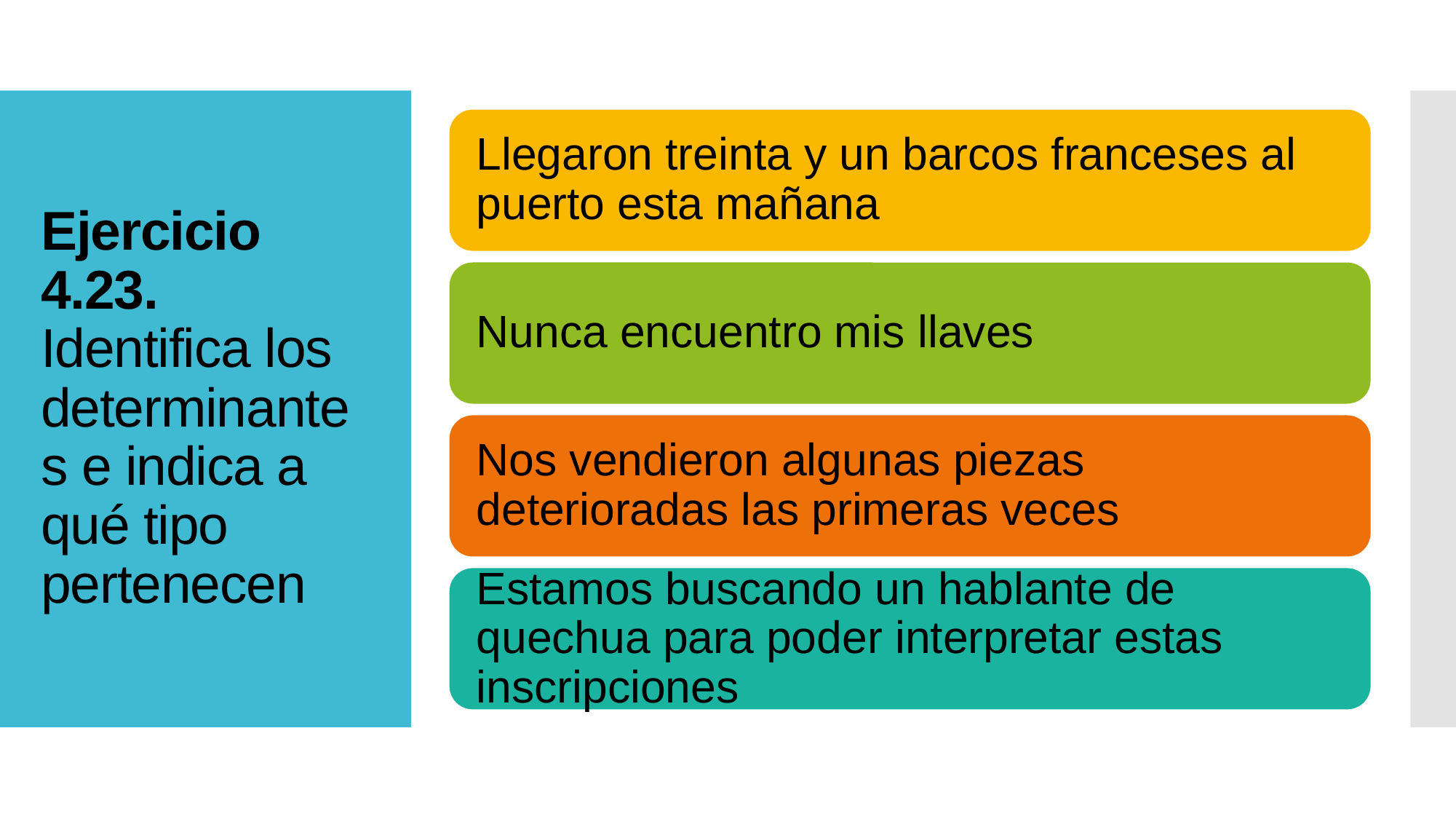

Llegaron treinta y un barcos franceses al puerto esta mañana
Nunca encuentro mis llaves
Nos vendieron algunas piezas deterioradas las primeras veces
Estamos buscando un hablante de quechua para poder interpretar estas inscripciones
# Ejercicio 4.23. Identifica los determinantes e indica a qué tipo pertenecen